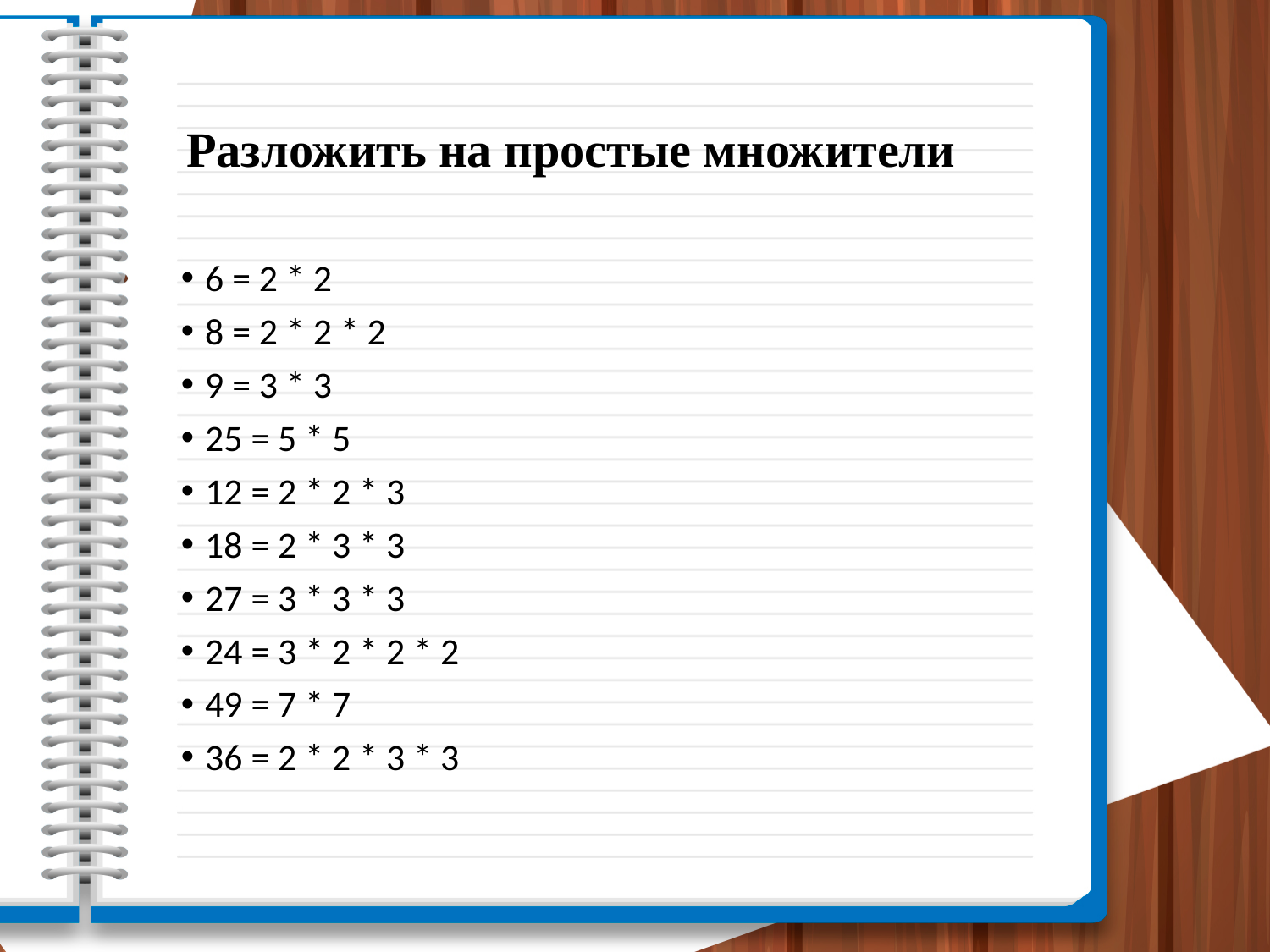

# Разложить на простые множители
6 = 2 * 2
8 = 2 * 2 * 2
9 = 3 * 3
25 = 5 * 5
12 = 2 * 2 * 3
18 = 2 * 3 * 3
27 = 3 * 3 * 3
24 = 3 * 2 * 2 * 2
49 = 7 * 7
36 = 2 * 2 * 3 * 3